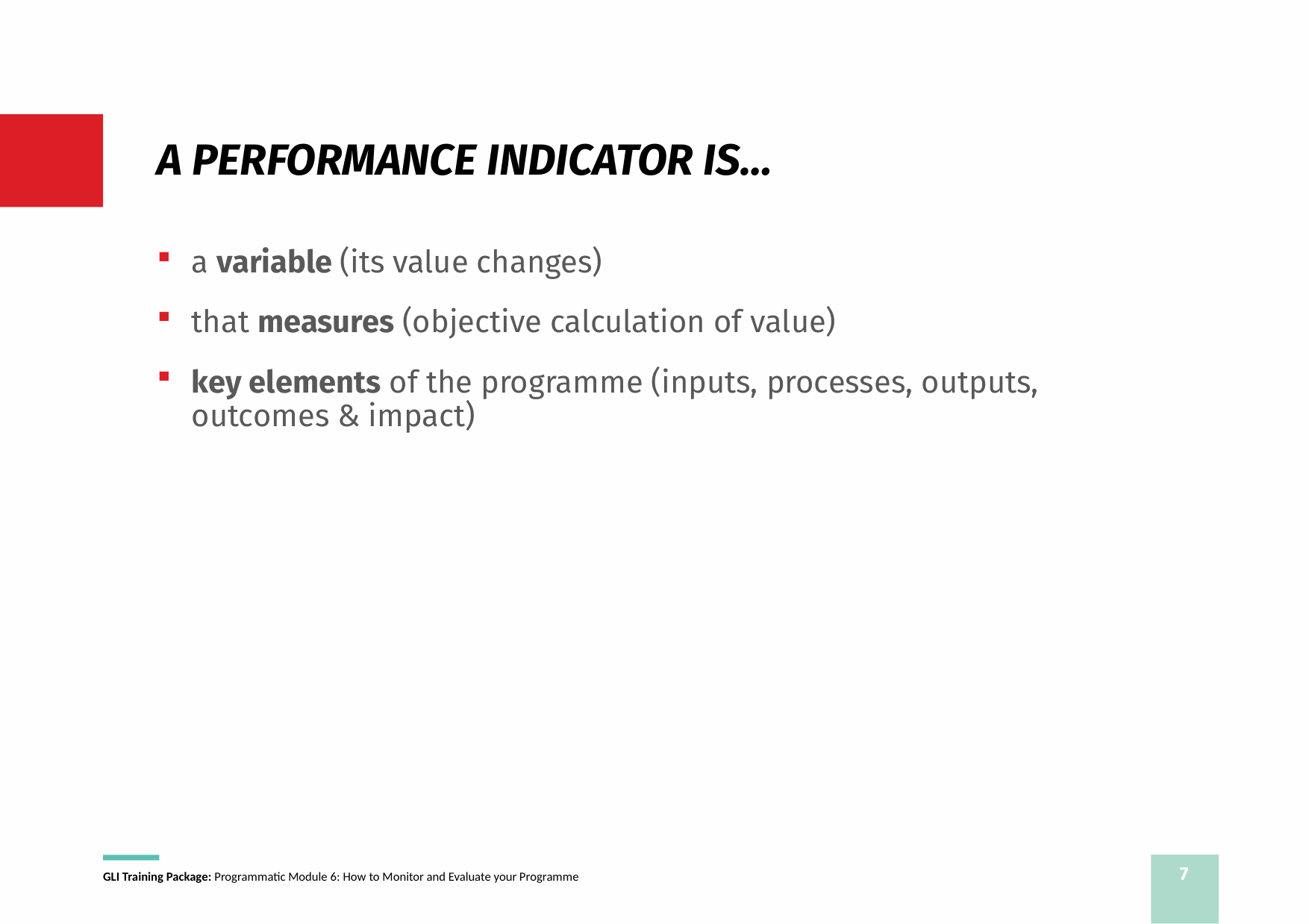

# A PERFORMANCE INDICATOR IS…
a variable (its value changes)
that measures (objective calculation of value)
key elements of the programme (inputs, processes, outputs, outcomes & impact)